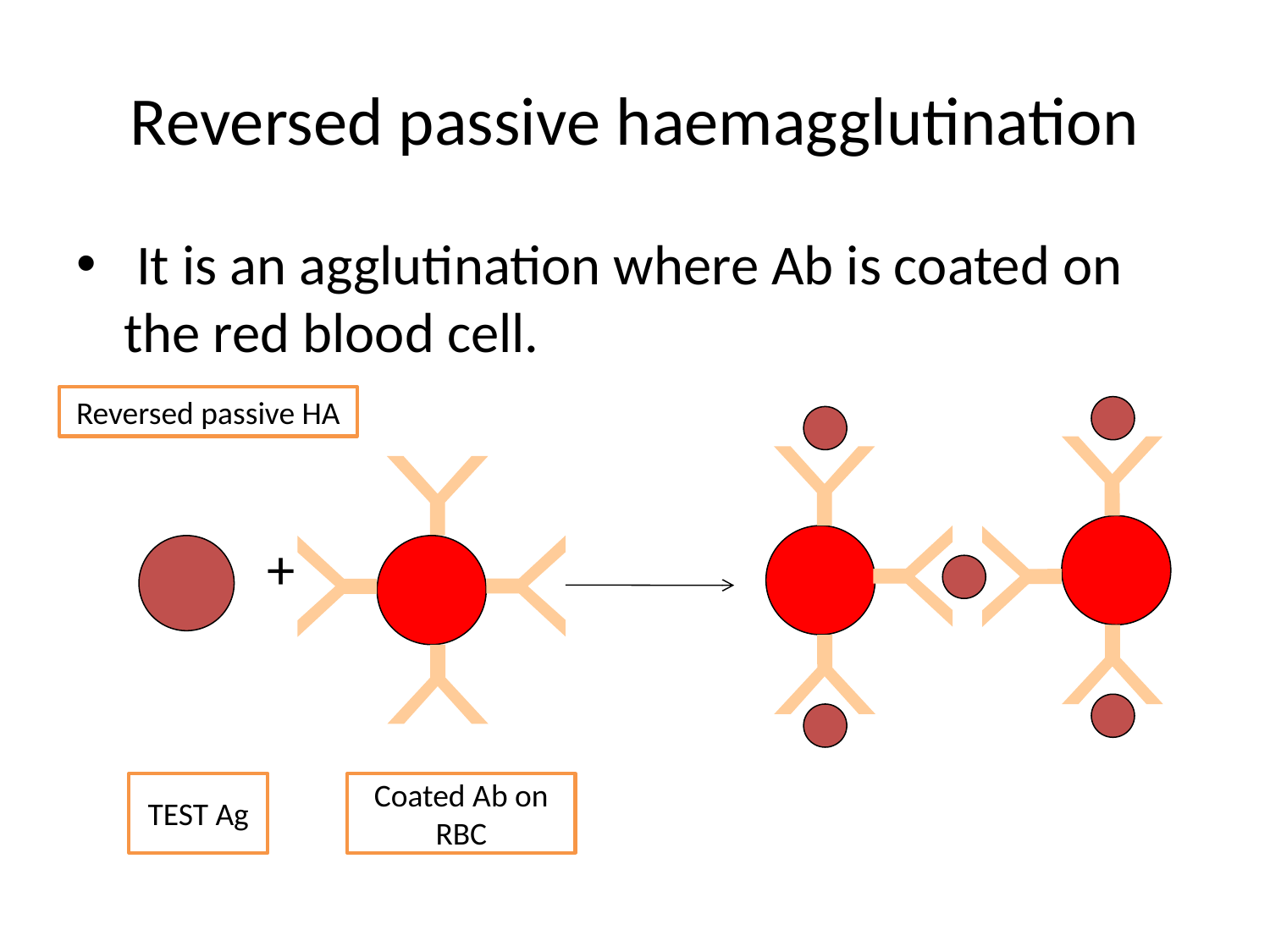

# Reversed passive haemagglutination
 It is an agglutination where Ab is coated on the red blood cell.

               +
Reversed passive HA

Y
Y
Y

Y
Y
Y
Y

Y
Y
Y

TEST Ag
Coated Ab on RBC